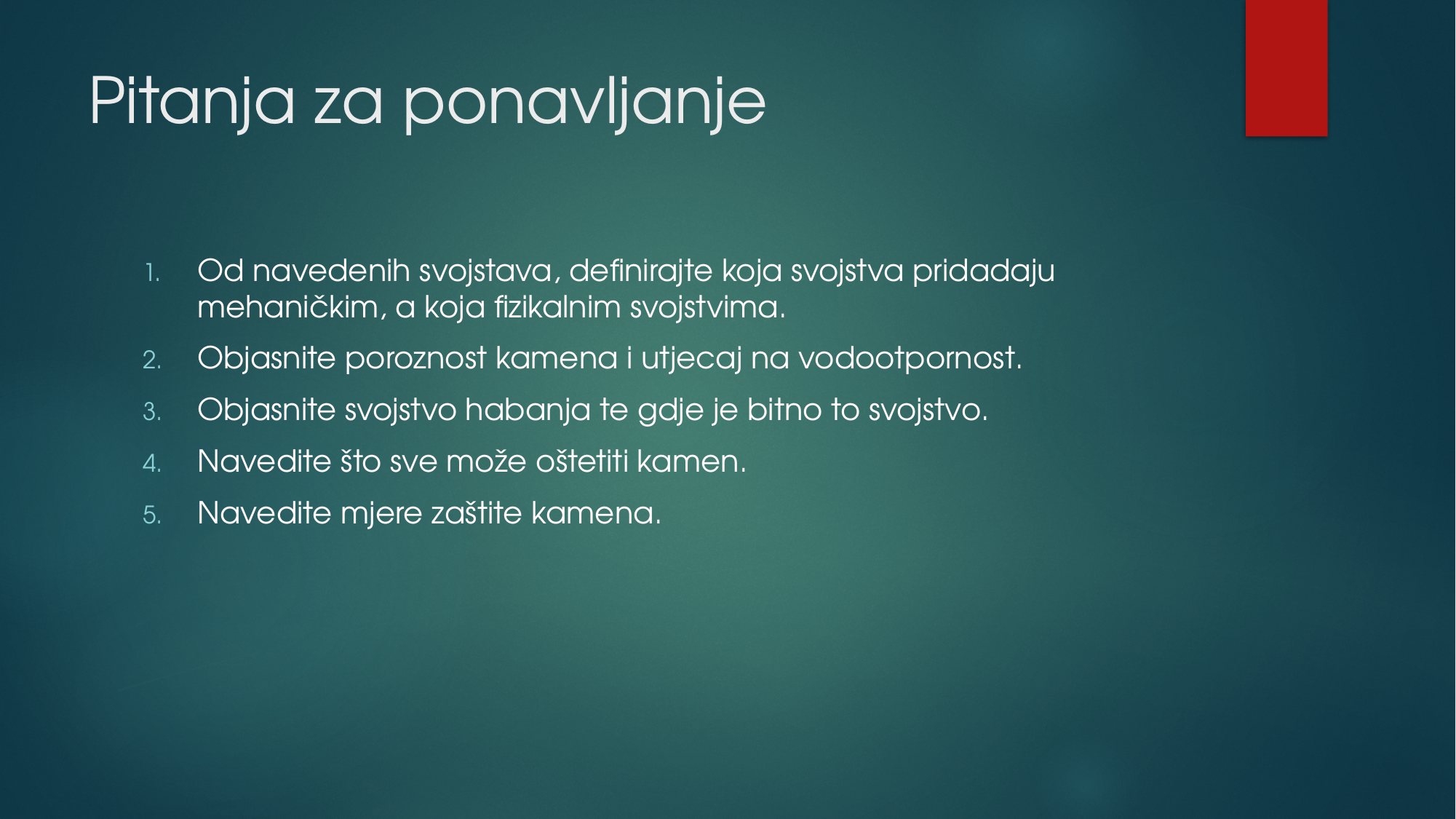

# Pitanja za ponavljanje
Od navedenih svojstava, definirajte koja svojstva pridadaju mehaničkim, a koja fizikalnim svojstvima.
Objasnite poroznost kamena i utjecaj na vodootpornost.
Objasnite svojstvo habanja te gdje je bitno to svojstvo.
Navedite što sve može oštetiti kamen.
Navedite mjere zaštite kamena.